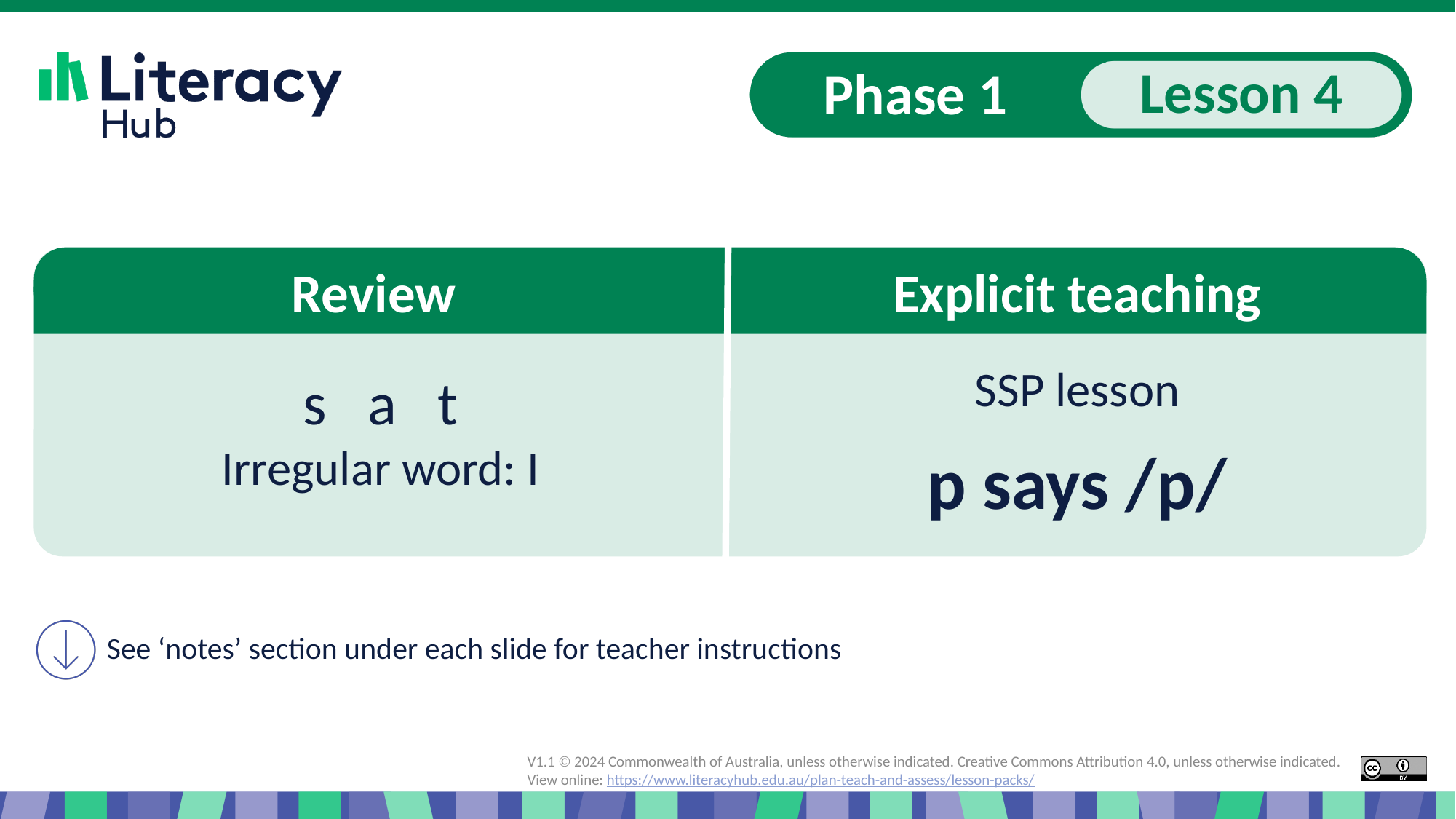

# Review
Explicit teaching
s   a   t
Irregular word: I
SSP lesson
p says /p/